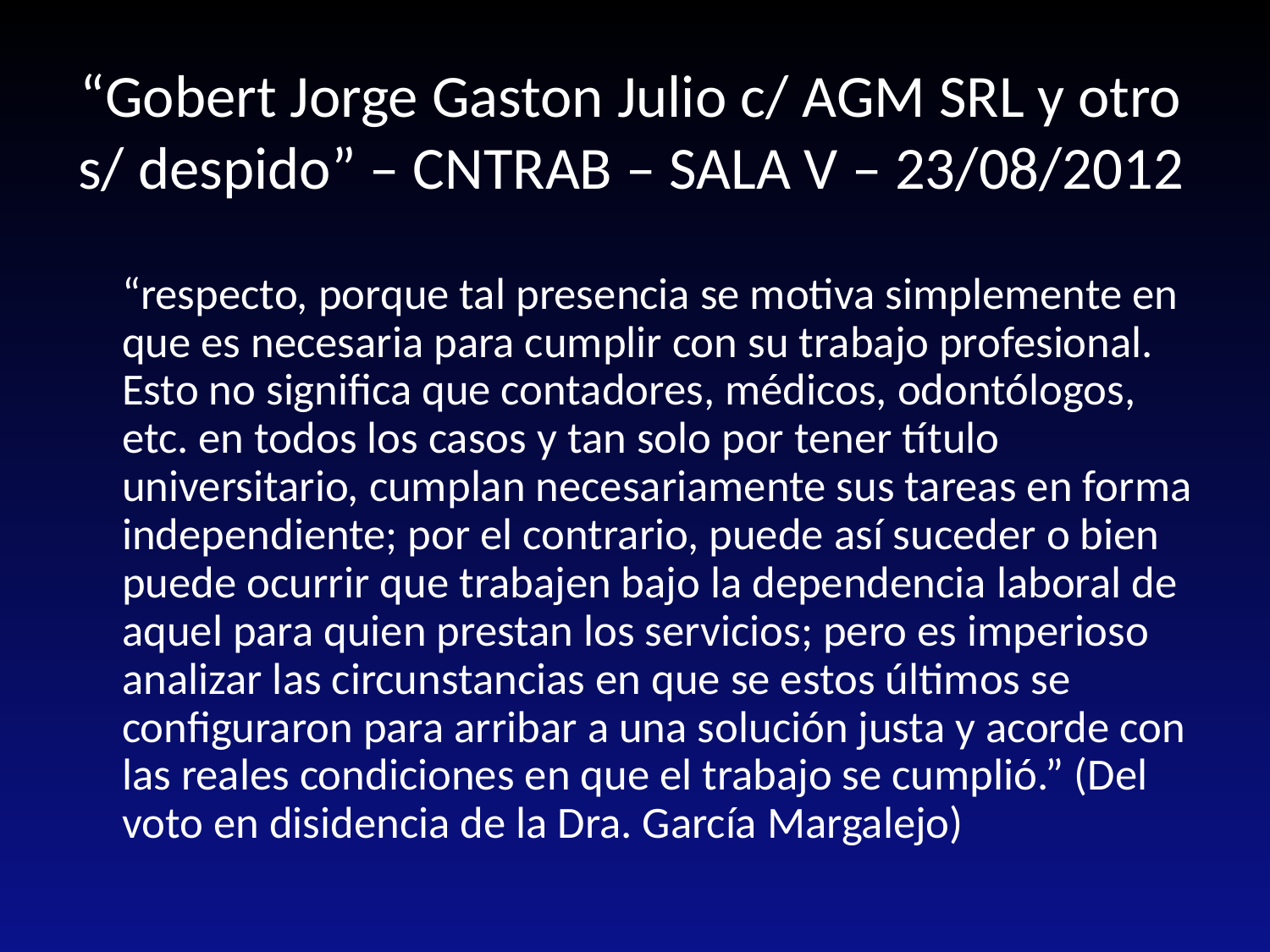

# “Gobert Jorge Gaston Julio c/ AGM SRL y otro s/ despido” – CNTRAB – SALA V – 23/08/2012
“respecto, porque tal presencia se motiva simplemente en que es necesaria para cumplir con su trabajo profesional. Esto no significa que contadores, médicos, odontólogos, etc. en todos los casos y tan solo por tener título universitario, cumplan necesariamente sus tareas en forma independiente; por el contrario, puede así suceder o bien puede ocurrir que trabajen bajo la dependencia laboral de aquel para quien prestan los servicios; pero es imperioso analizar las circunstancias en que se estos últimos se configuraron para arribar a una solución justa y acorde con las reales condiciones en que el trabajo se cumplió.” (Del voto en disidencia de la Dra. García Margalejo)